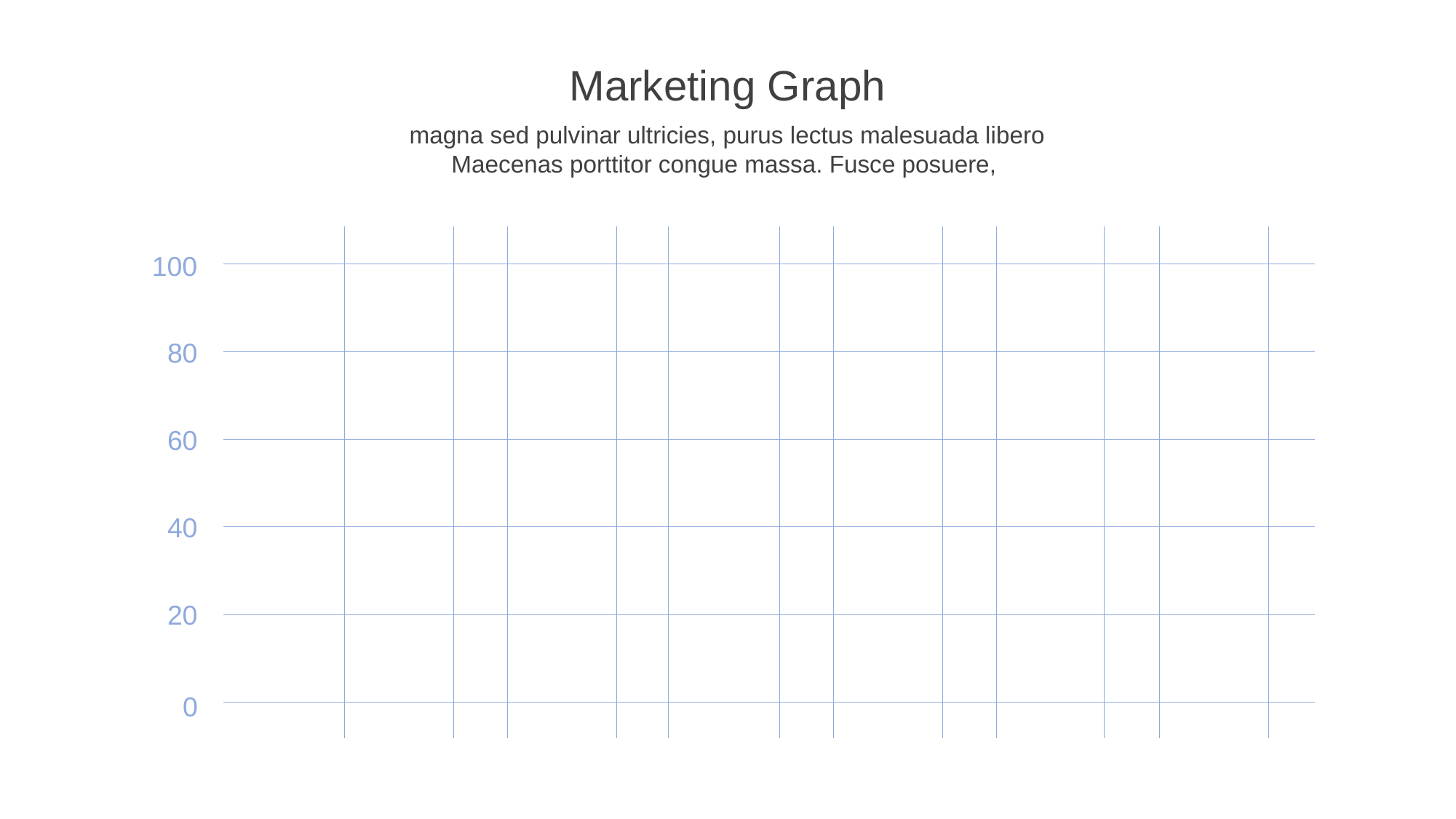

Marketing Graph
Marketing Graph
magna sed pulvinar ultricies, purus lectus malesuada libero
Maecenas porttitor congue massa. Fusce posuere,
magna sed pulvinar ultricies, purus lectus malesuada libero
Maecenas porttitor congue massa. Fusce posuere,
100

80
60
40
20
0
100

80
60
40
20
0